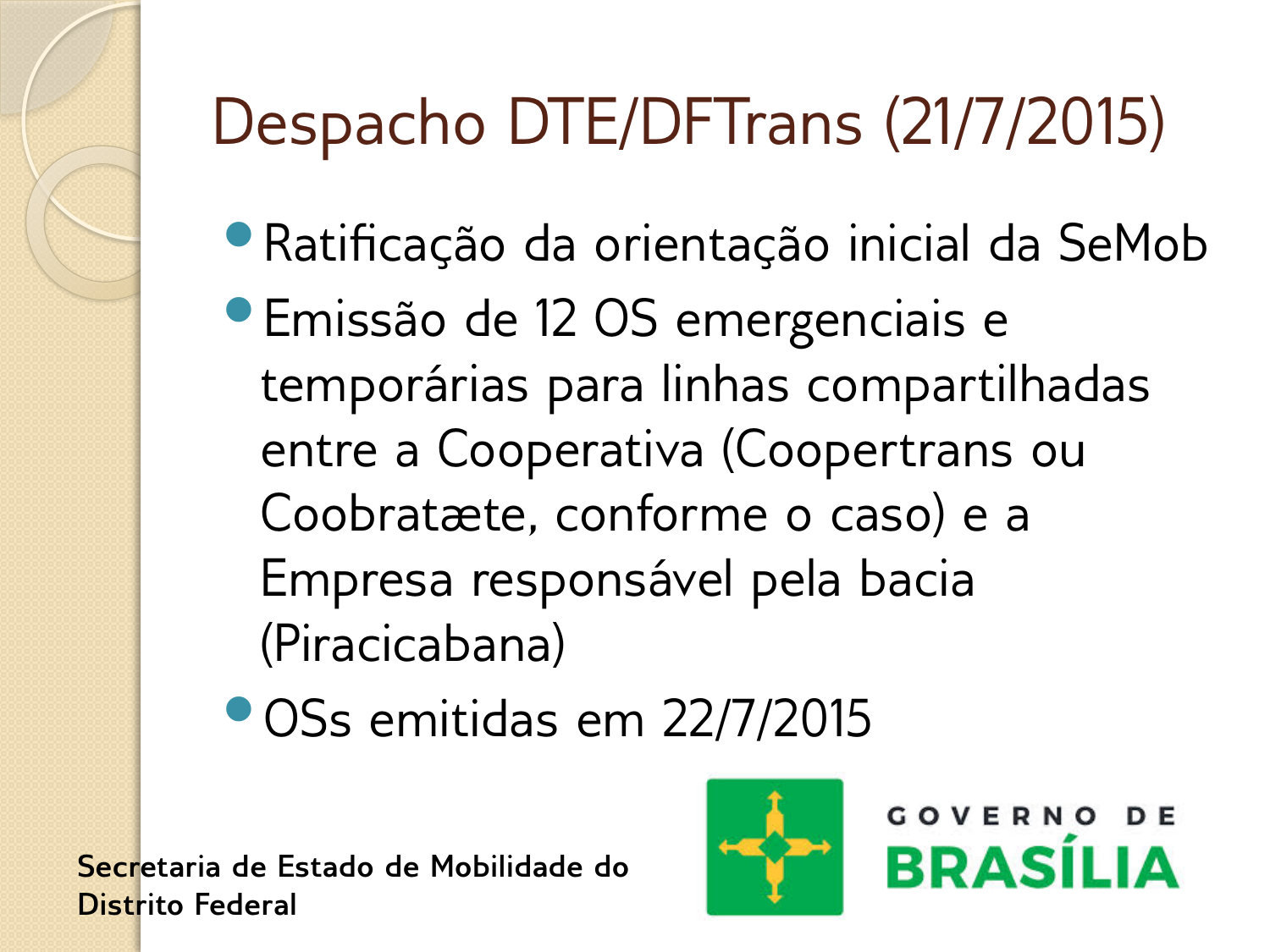

# Despacho DTE/DFTrans (21/7/2015)
Ratificação da orientação inicial da SeMob
Emissão de 12 OS emergenciais e temporárias para linhas compartilhadas entre a Cooperativa (Coopertrans ou Coobrataete, conforme o caso) e a Empresa responsável pela bacia (Piracicabana)
OSs emitidas em 22/7/2015